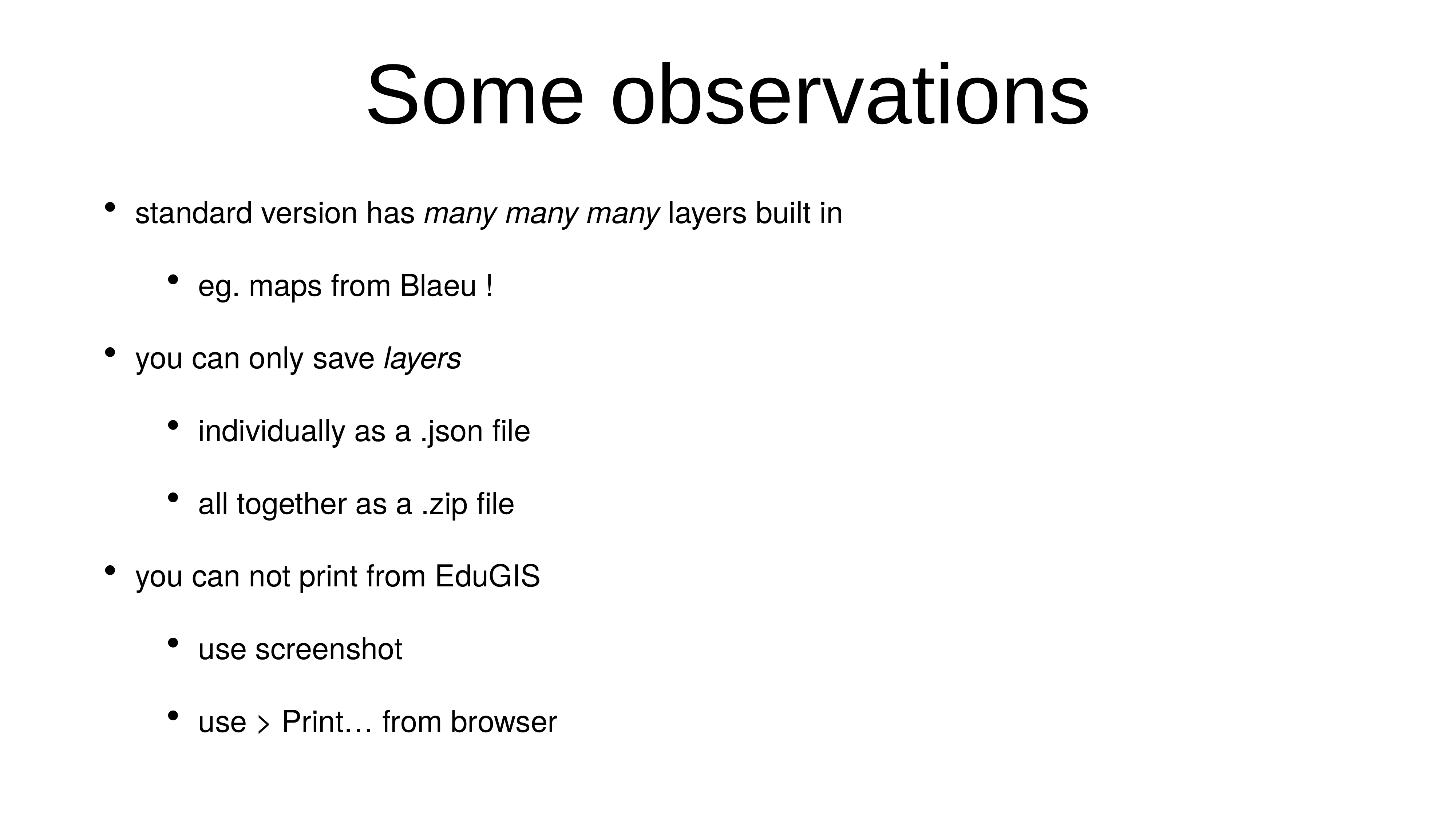

# Some observations
standard version has many many many layers built in
eg. maps from Blaeu !
you can only save layers
individually as a .json file
all together as a .zip file
you can not print from EduGIS
use screenshot
use > Print… from browser